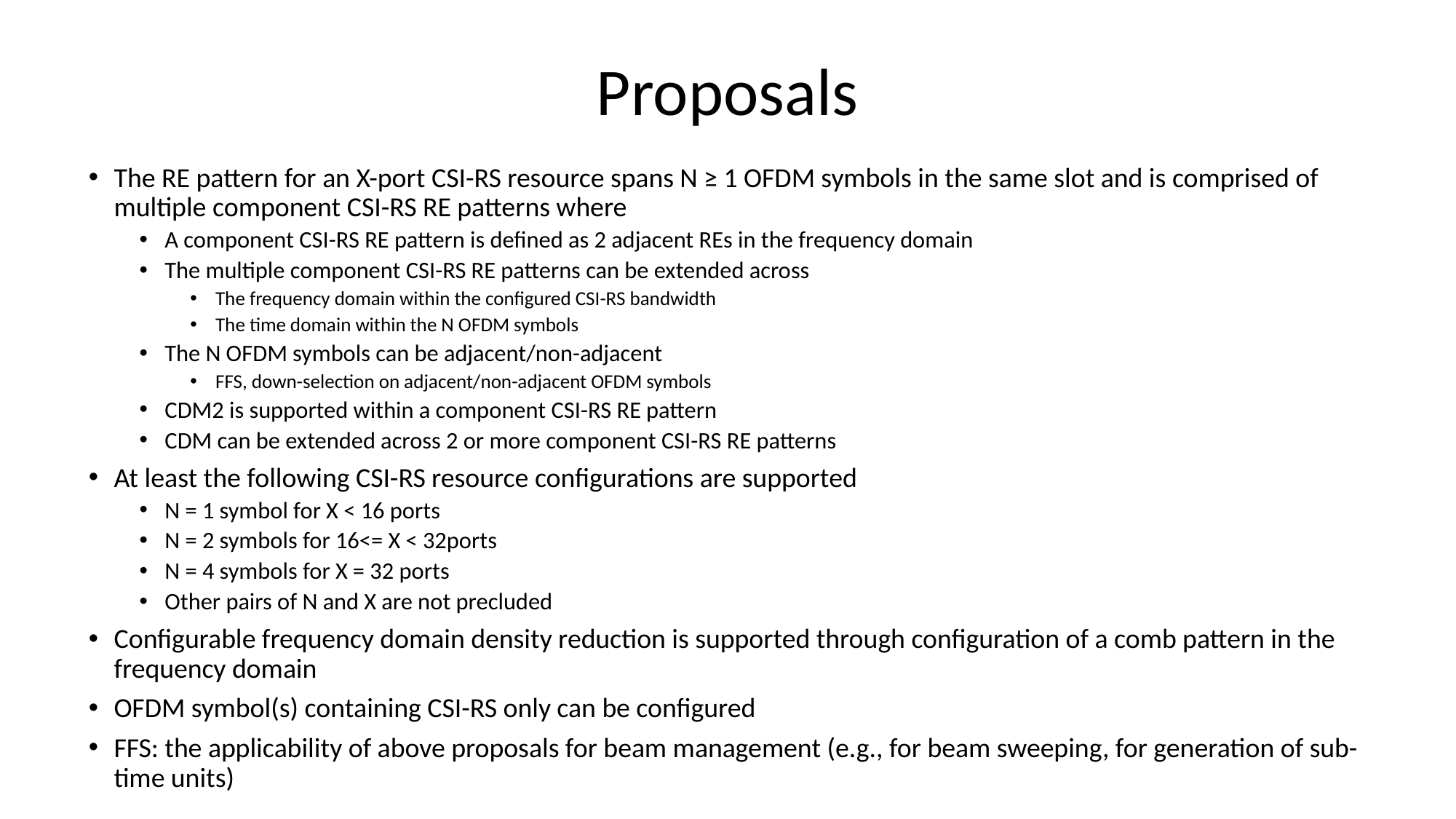

# Proposals
The RE pattern for an X-port CSI-RS resource spans N ≥ 1 OFDM symbols in the same slot and is comprised of multiple component CSI-RS RE patterns where
A component CSI-RS RE pattern is defined as 2 adjacent REs in the frequency domain
The multiple component CSI-RS RE patterns can be extended across
The frequency domain within the configured CSI-RS bandwidth
The time domain within the N OFDM symbols
The N OFDM symbols can be adjacent/non-adjacent
FFS, down-selection on adjacent/non-adjacent OFDM symbols
CDM2 is supported within a component CSI-RS RE pattern
CDM can be extended across 2 or more component CSI-RS RE patterns
At least the following CSI-RS resource configurations are supported
N = 1 symbol for X < 16 ports
N = 2 symbols for 16<= X < 32ports
N = 4 symbols for X = 32 ports
Other pairs of N and X are not precluded
Configurable frequency domain density reduction is supported through configuration of a comb pattern in the frequency domain
OFDM symbol(s) containing CSI-RS only can be configured
FFS: the applicability of above proposals for beam management (e.g., for beam sweeping, for generation of sub-time units)